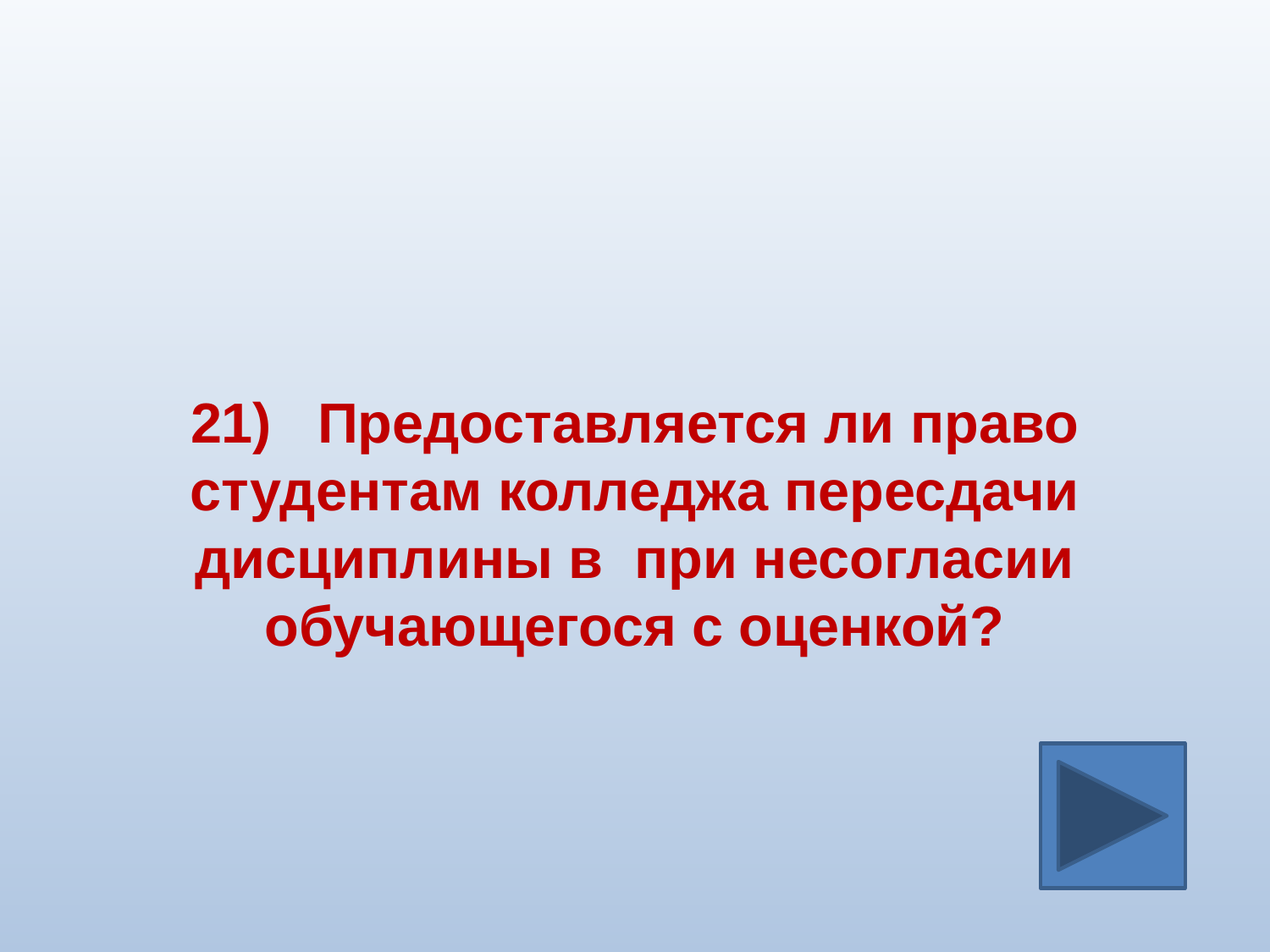

#

21)	Предоставляется ли право студентам колледжа пересдачи дисциплины в  при несогласии обучающегося с оценкой?